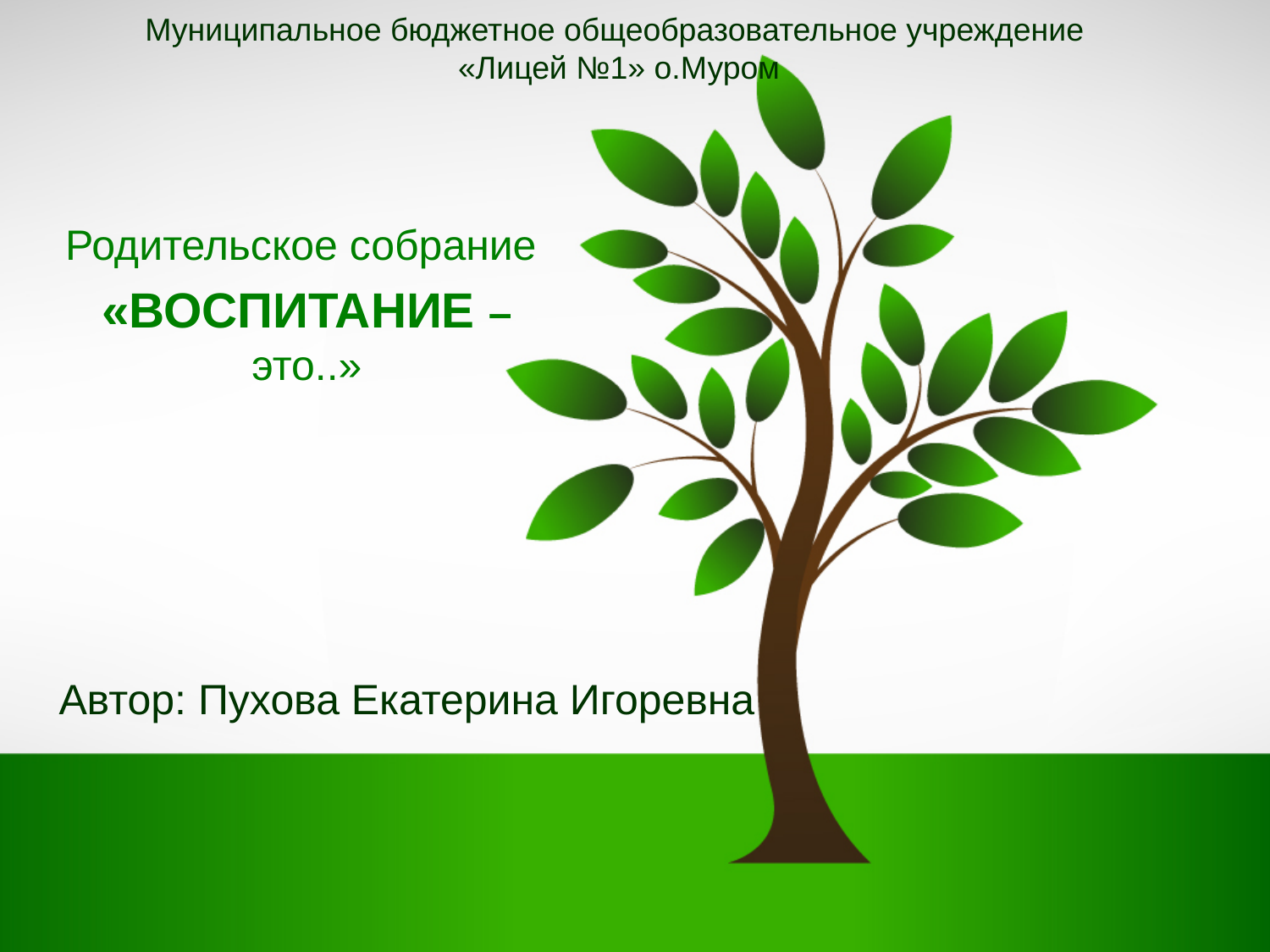

# Муниципальное бюджетное общеобразовательное учреждение «Лицей №1» о.Муром
Родительское собрание
«ВОСПИТАНИЕ – это..»
Автор: Пухова Екатерина Игоревна